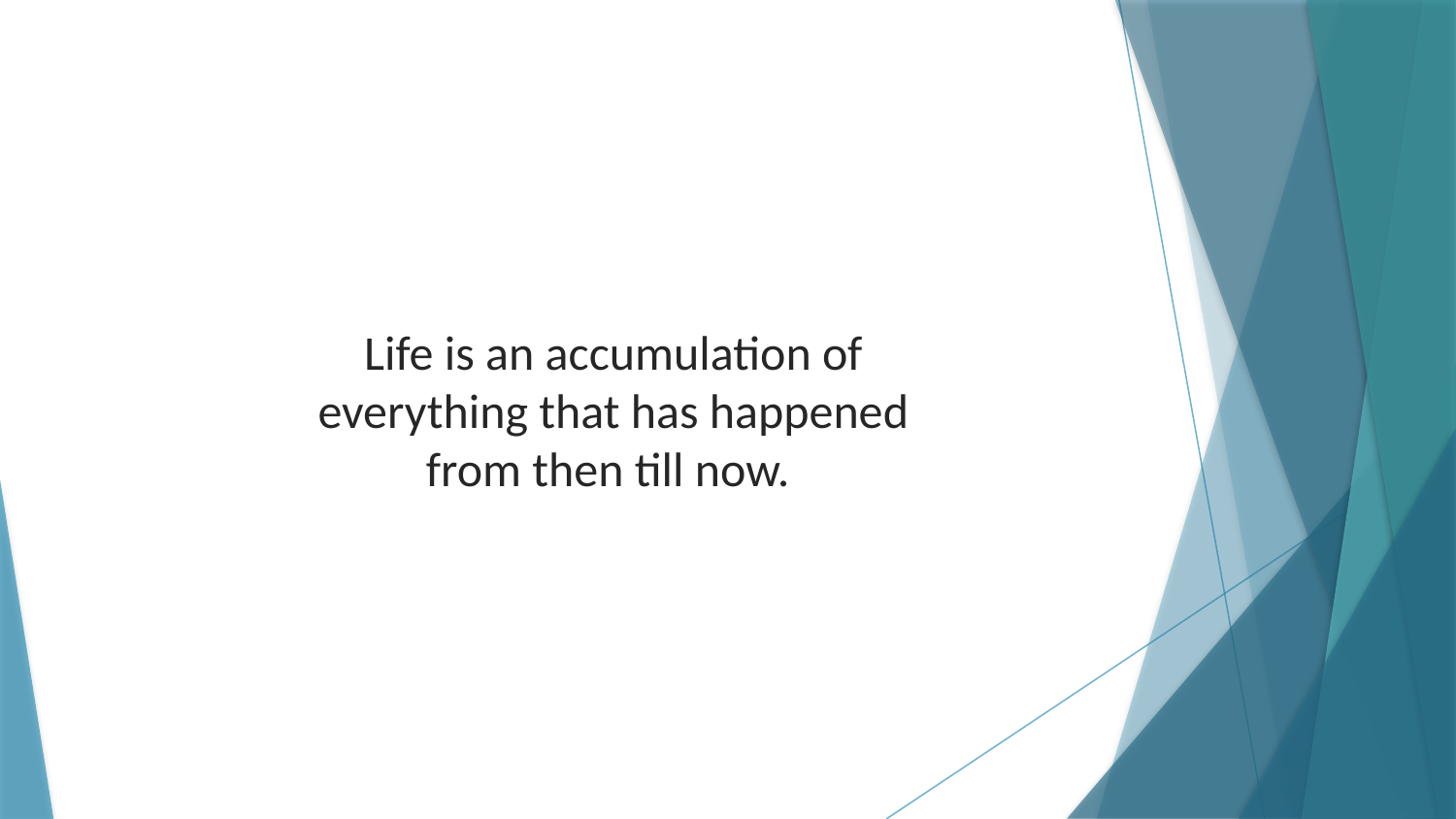

Life is an accumulation of everything that has happened from then till now.